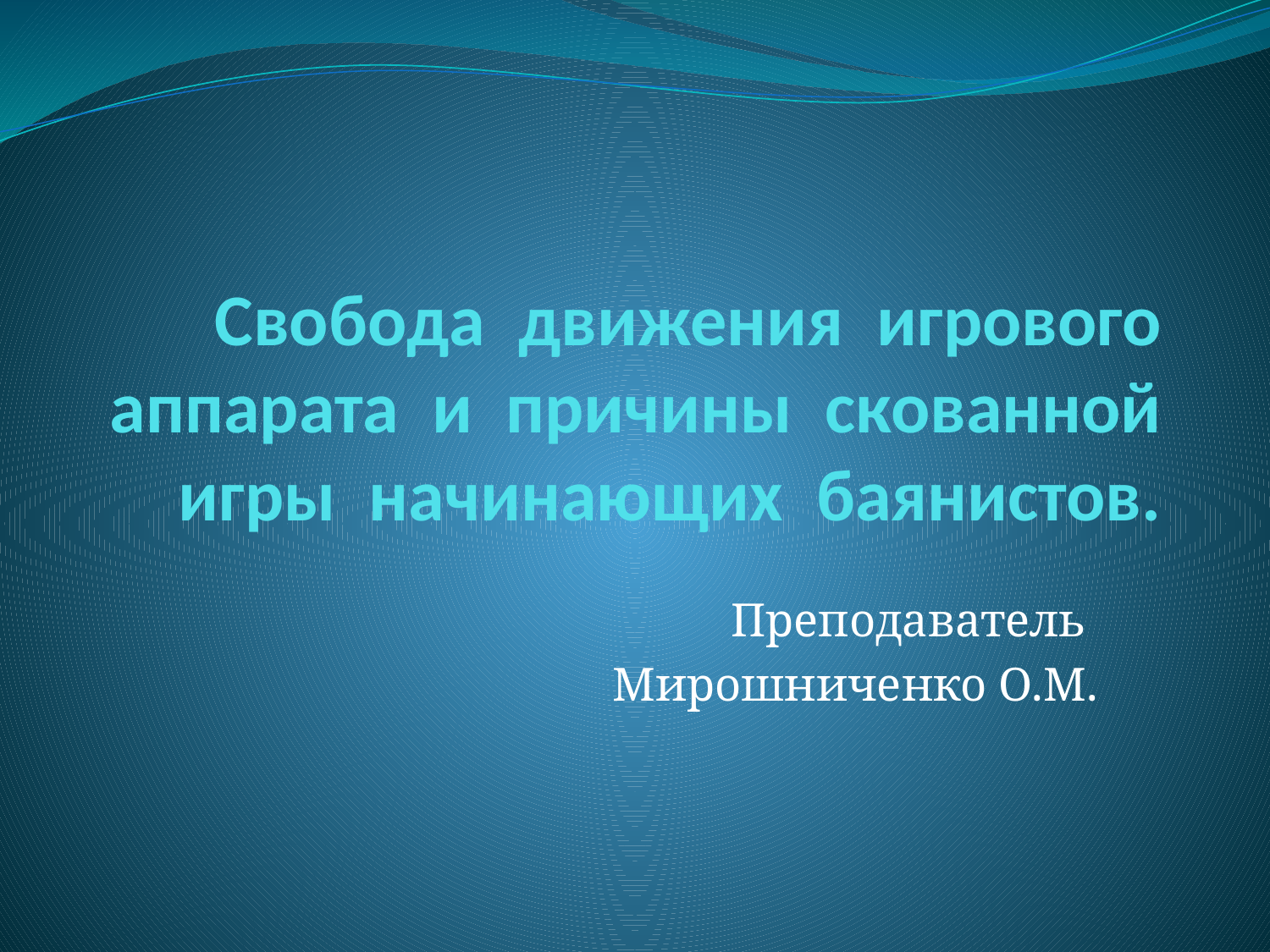

# Cвобода  движения  игрового  аппарата  и  причины  скованной  игры  начинающих  баянистов.
Преподаватель
Мирошниченко О.М.